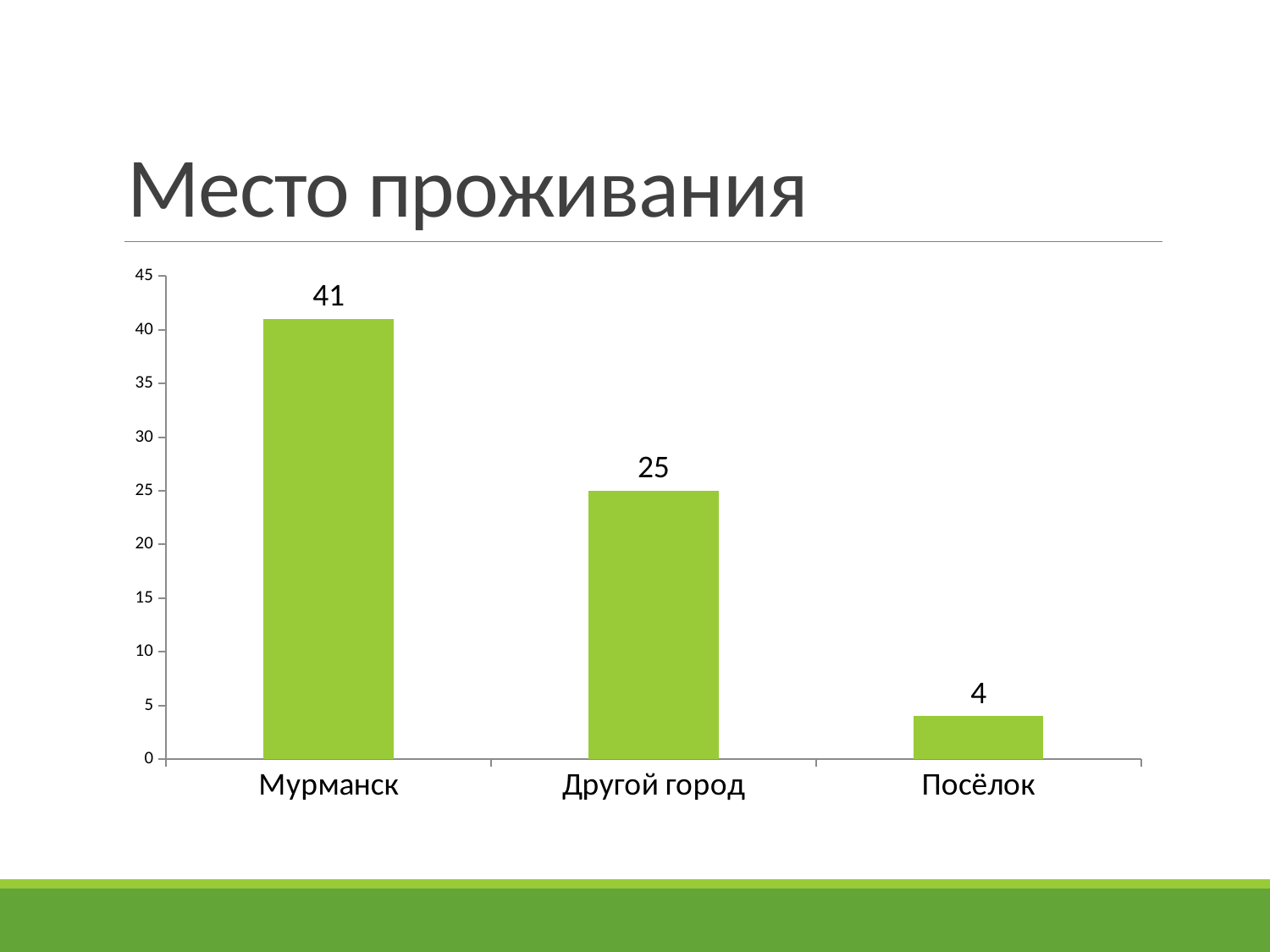

# Место проживания

### Chart

| Category |  |
|---|---|
| Мурманск | 41.0 |
| Другой город | 25.0 |
| Посёлок | 4.0 |